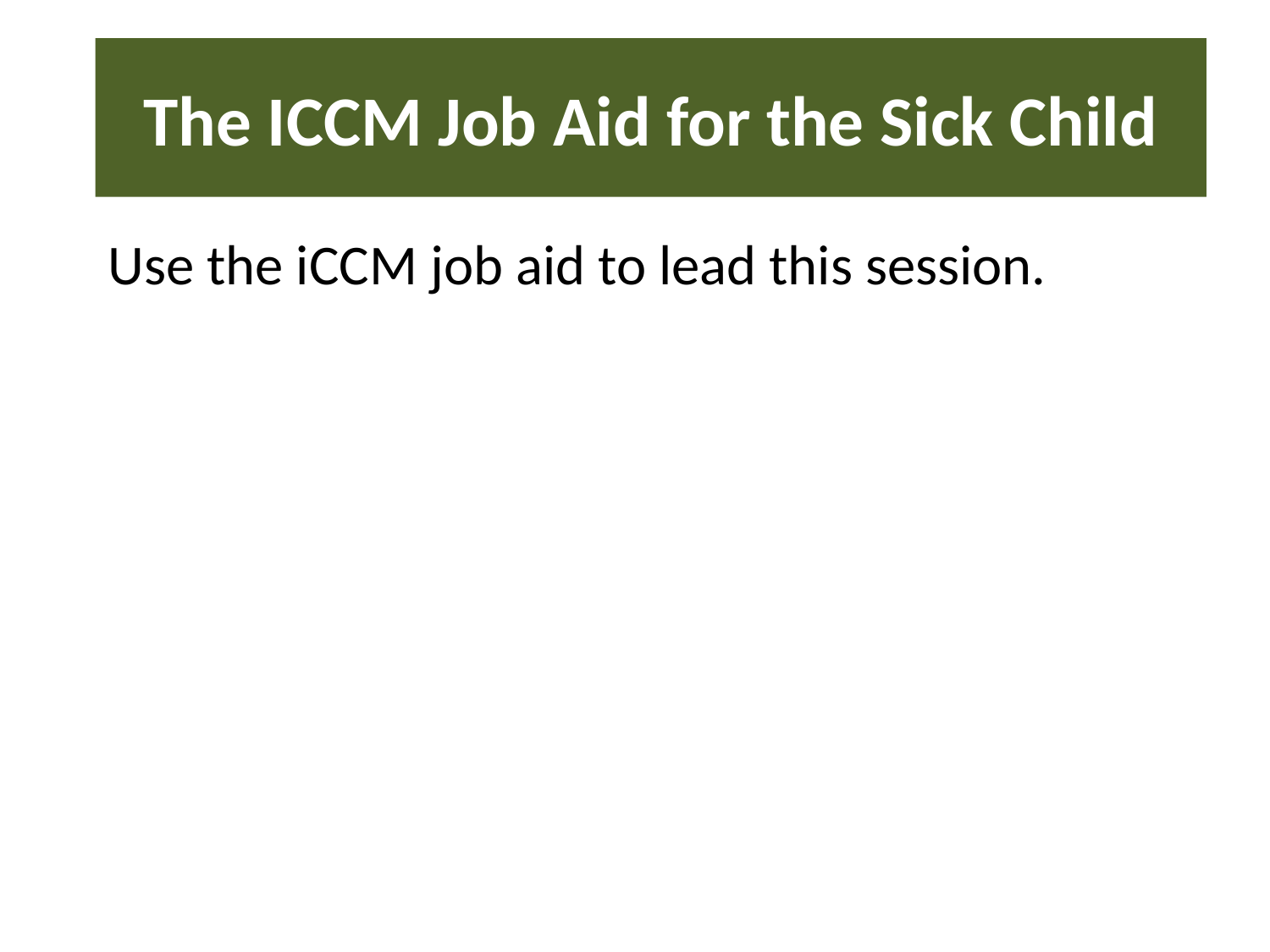

# The ICCM Job Aid for the Sick Child
Use the iCCM job aid to lead this session.